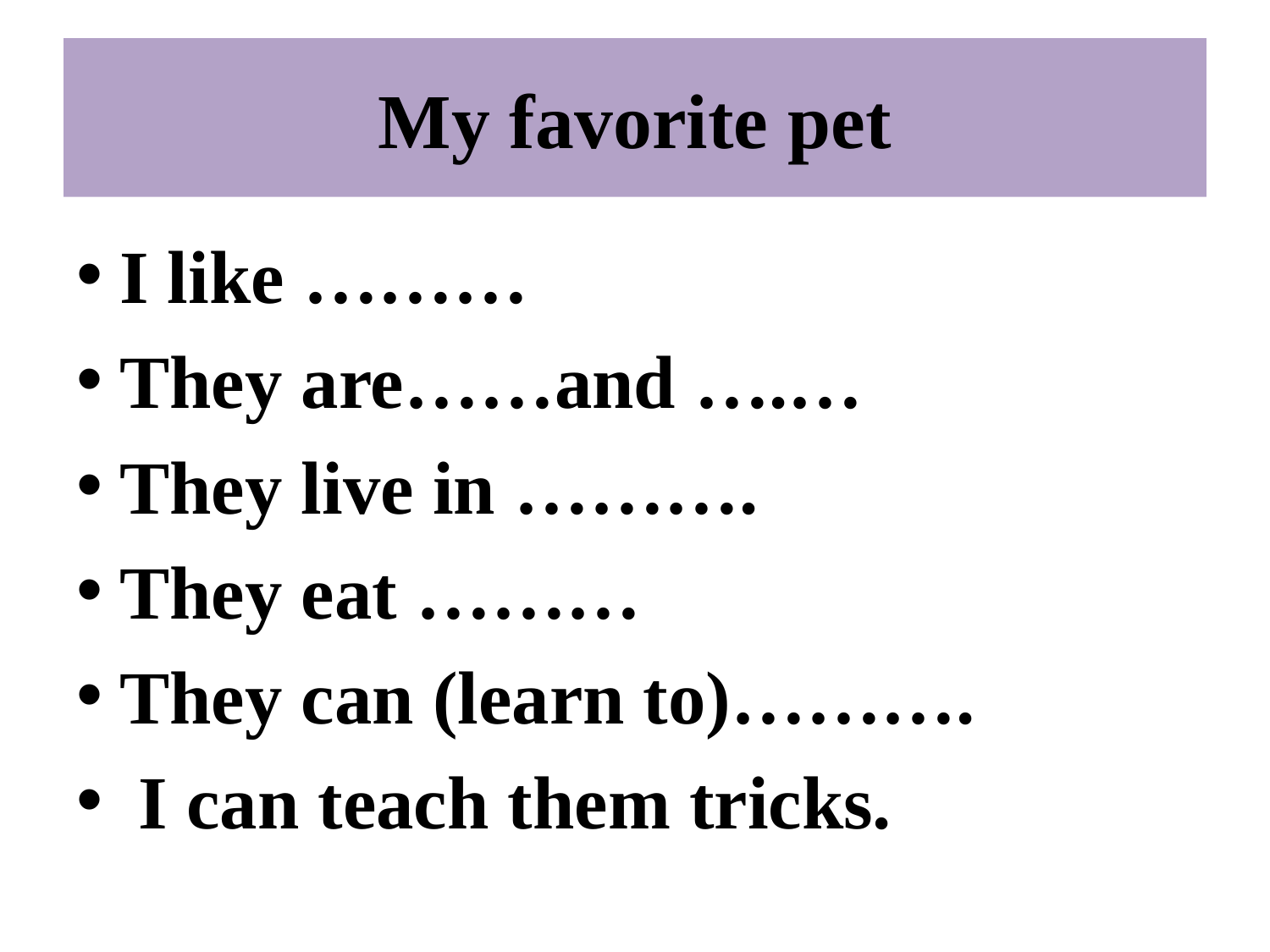

# My favorite pet
I like ………
They are……and ….…
They live in ……….
They eat ………
They can (learn to)……….
 I can teach them tricks.